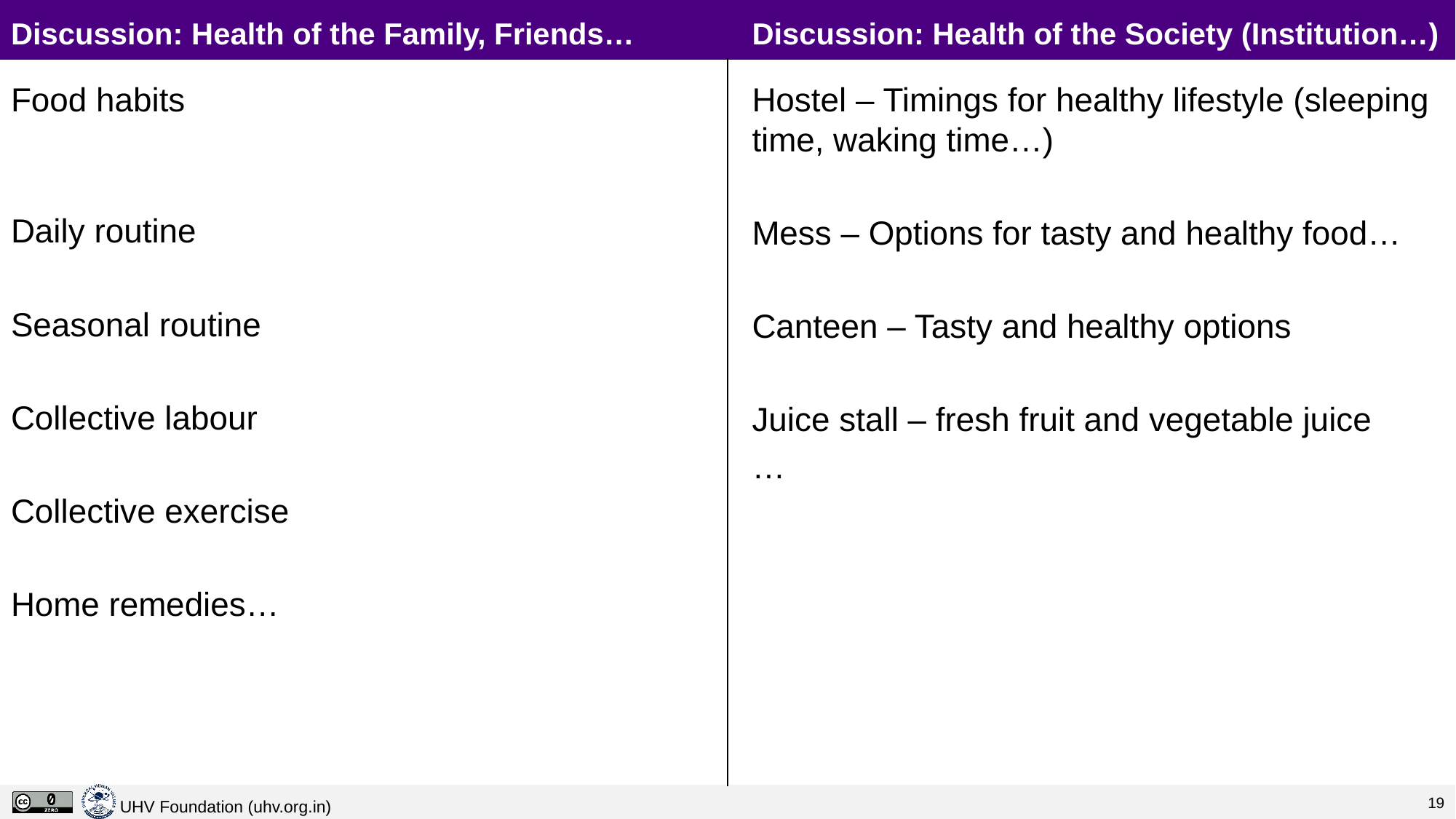

Discussion: Health of the Society (Institution…)
# Discussion: Health of the Family, Friends…
Food habits

Daily routine

Seasonal routine

Collective labour

Collective exercise

Home remedies…
Hostel – Timings for healthy lifestyle (sleeping time, waking time…)

Mess – Options for tasty and healthy food…

Canteen – Tasty and healthy options

Juice stall – fresh fruit and vegetable juice
…